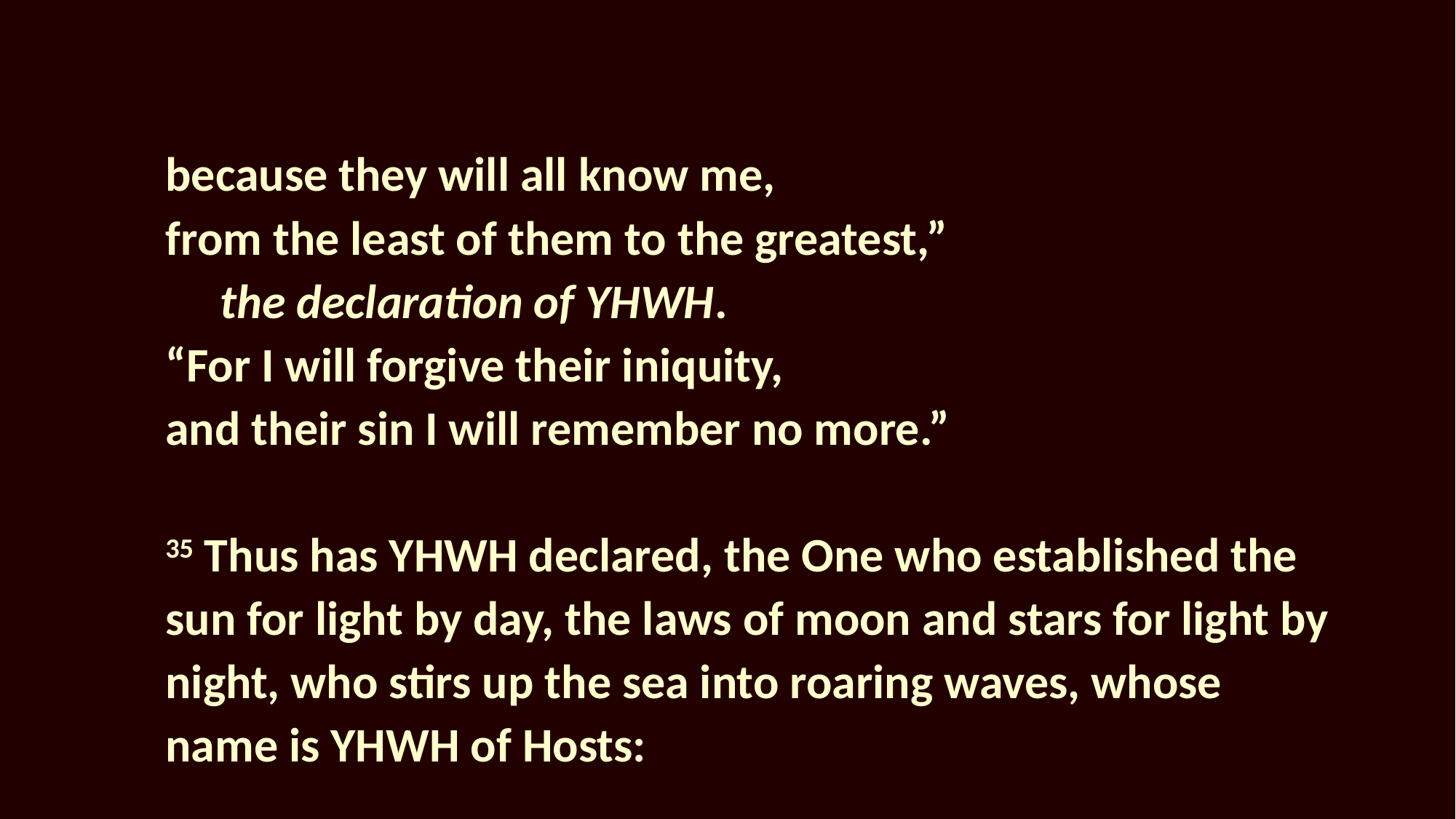

because they will all know me,
from the least of them to the greatest,”
								     the declaration of YHWH.
“For I will forgive their iniquity,
and their sin I will remember no more.”

35 Thus has YHWH declared, the One who established the sun for light by day, the laws of moon and stars for light by night, who stirs up the sea into roaring waves, whose name is YHWH of Hosts: